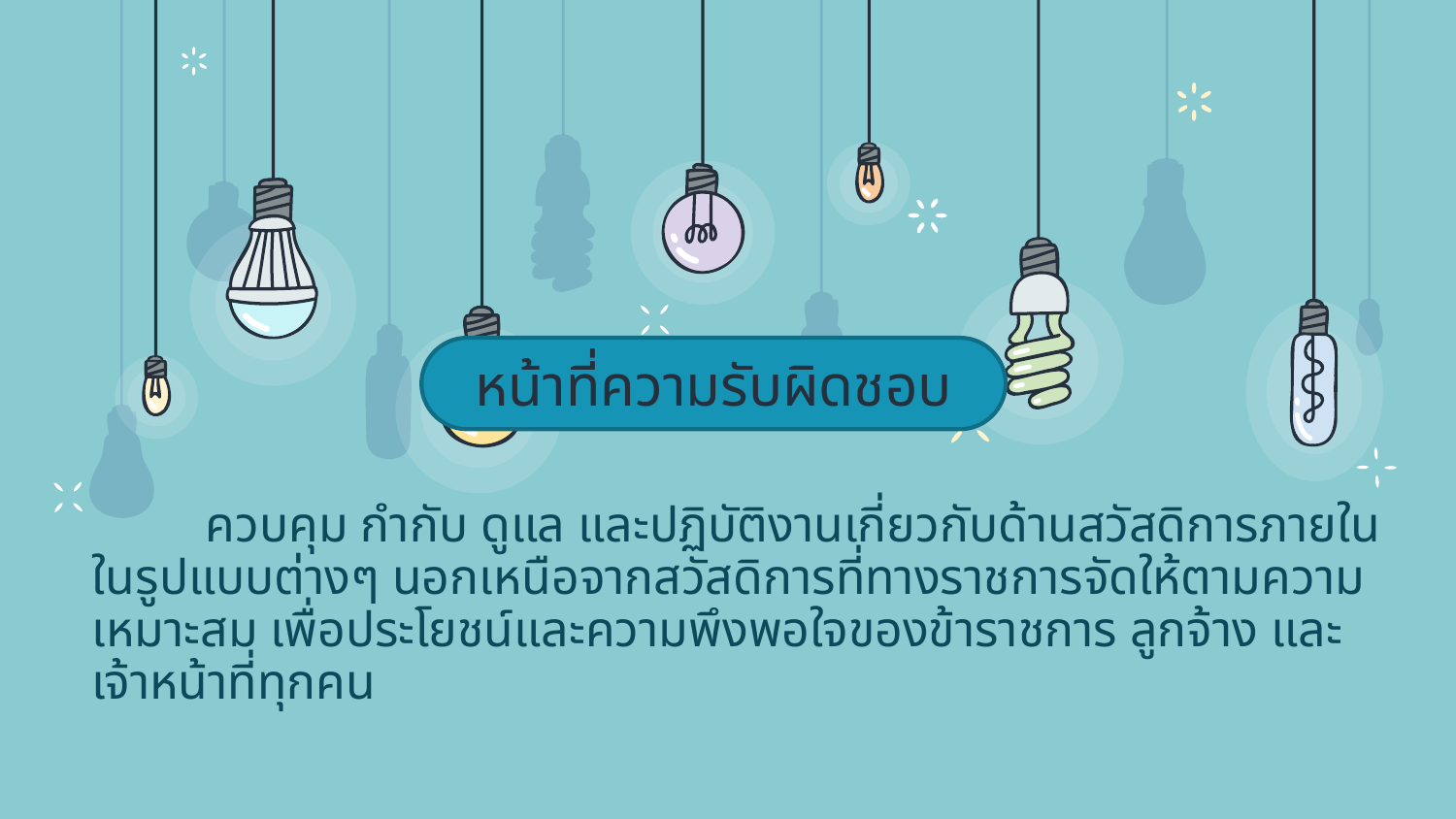

หน้าที่ความรับผิดชอบ
             ควบคุม กำกับ ดูแล และปฏิบัติงานเกี่ยวกับด้านสวัสดิการภายใน
    ในรูปแบบต่างๆ นอกเหนือจากสวัสดิการที่ทางราชการจัดให้ตามความ
    เหมาะสม เพื่อประโยชน์และความพึงพอใจของข้าราชการ ลูกจ้าง และ
    เจ้าหน้าที่ทุกคน